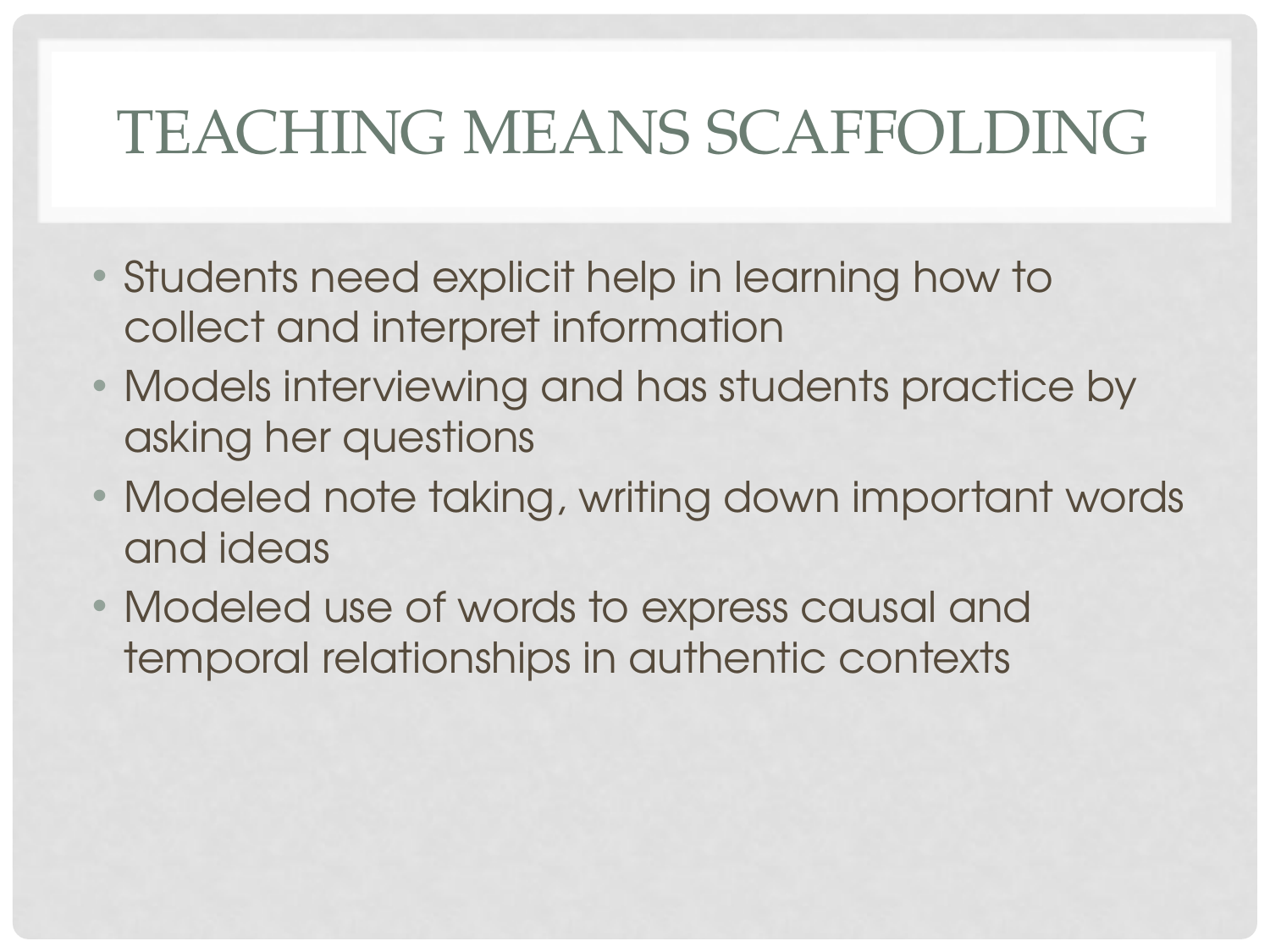

# Teaching Means scaffolding
Students need explicit help in learning how to collect and interpret information
Models interviewing and has students practice by asking her questions
Modeled note taking, writing down important words and ideas
Modeled use of words to express causal and temporal relationships in authentic contexts